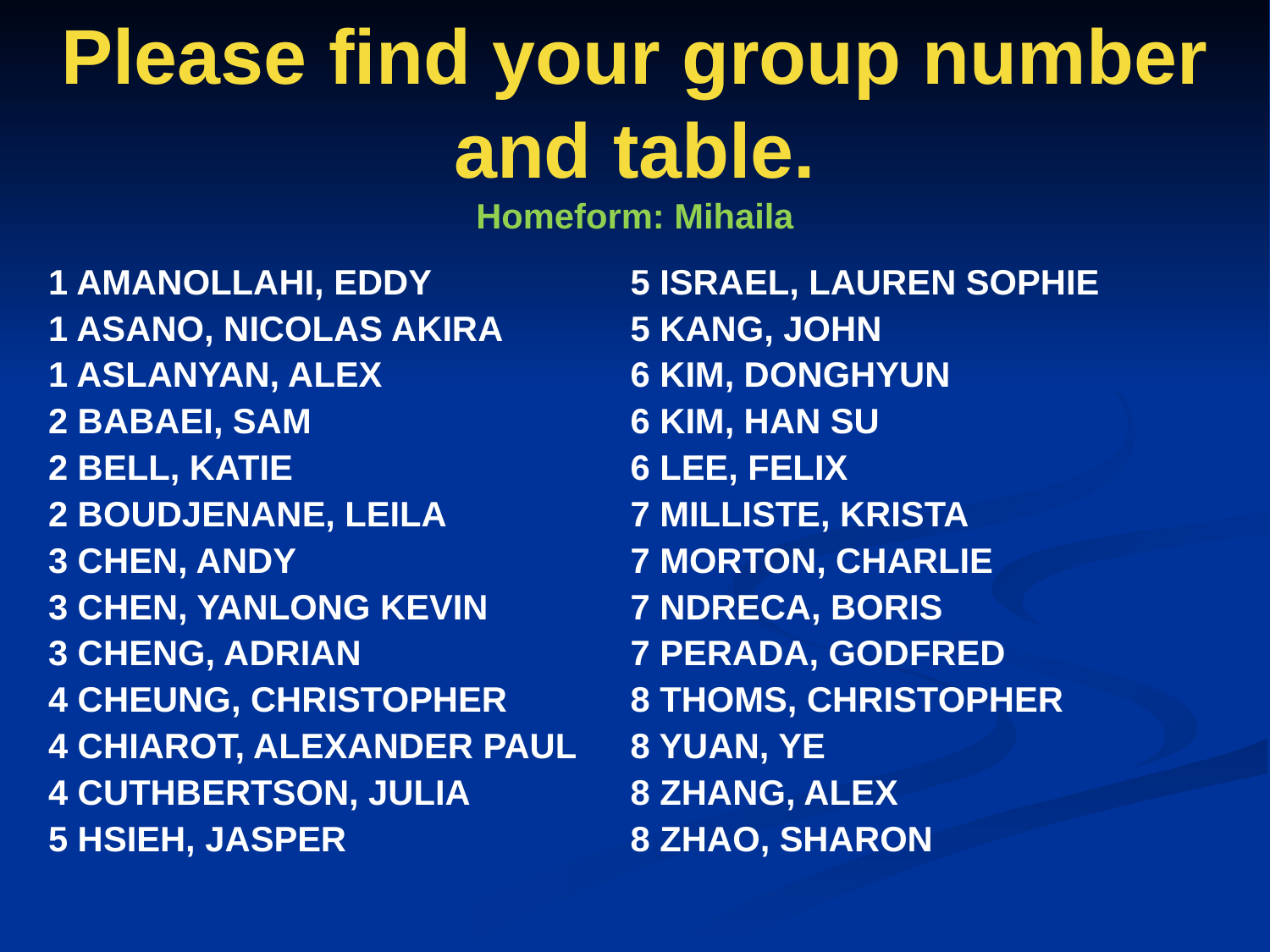

# Please find your group number and table. Homeform: Mihaila
| 1 AMANOLLAHI, EDDY 1 ASANO, NICOLAS AKIRA 1 ASLANYAN, ALEX 2 BABAEI, SAM 2 BELL, KATIE 2 BOUDJENANE, LEILA 3 CHEN, ANDY 3 CHEN, YANLONG KEVIN 3 CHENG, ADRIAN 4 CHEUNG, CHRISTOPHER 4 CHIAROT, ALEXANDER PAUL 4 CUTHBERTSON, JULIA 5 HSIEH, JASPER | 5 ISRAEL, LAUREN SOPHIE 5 KANG, JOHN 6 KIM, DONGHYUN 6 KIM, HAN SU 6 LEE, FELIX 7 MILLISTE, KRISTA 7 MORTON, CHARLIE 7 NDRECA, BORIS 7 PERADA, GODFRED 8 THOMS, CHRISTOPHER 8 YUAN, YE 8 ZHANG, ALEX 8 ZHAO, SHARON |
| --- | --- |